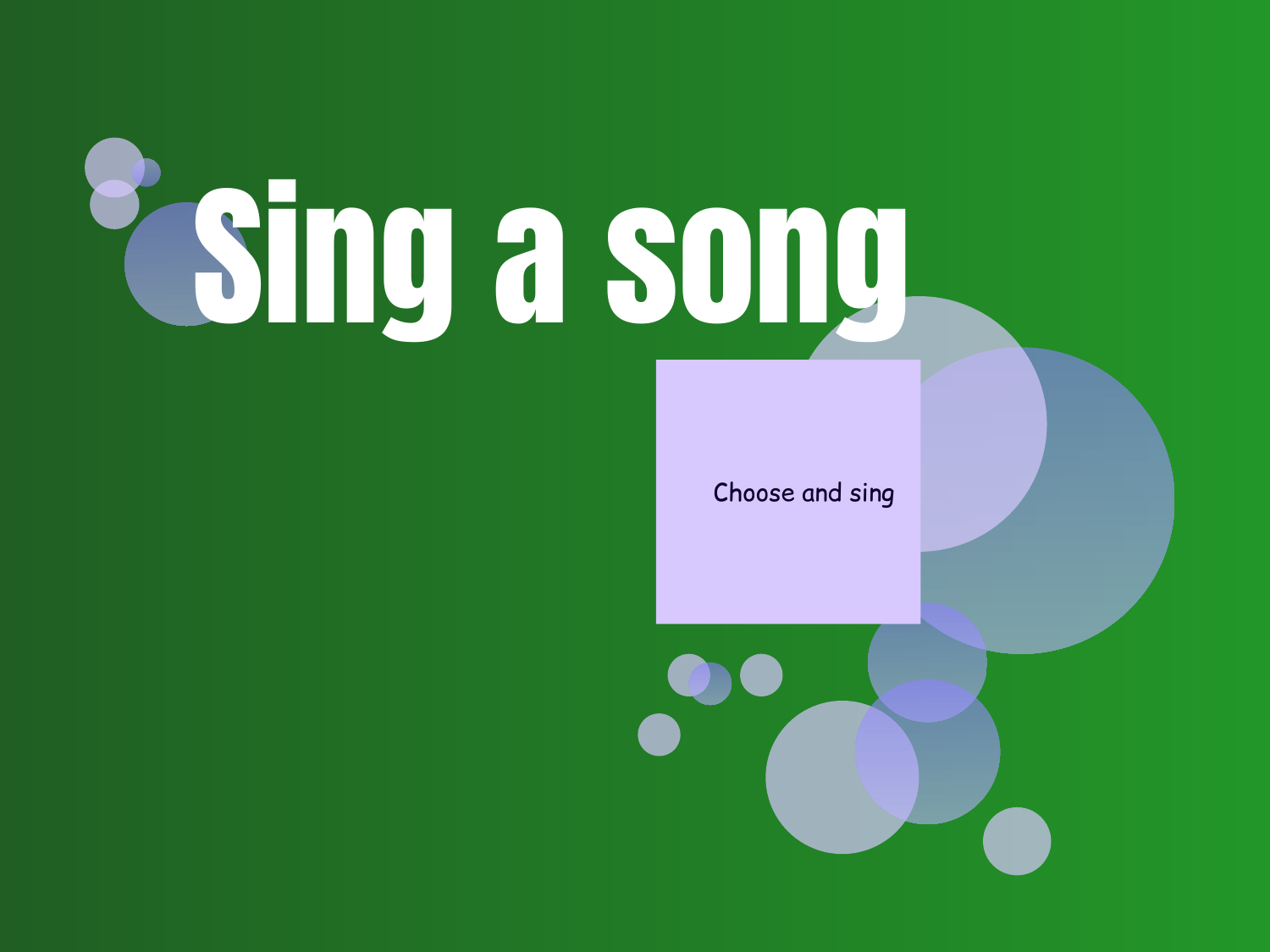

# Sing a song
Choose and sing